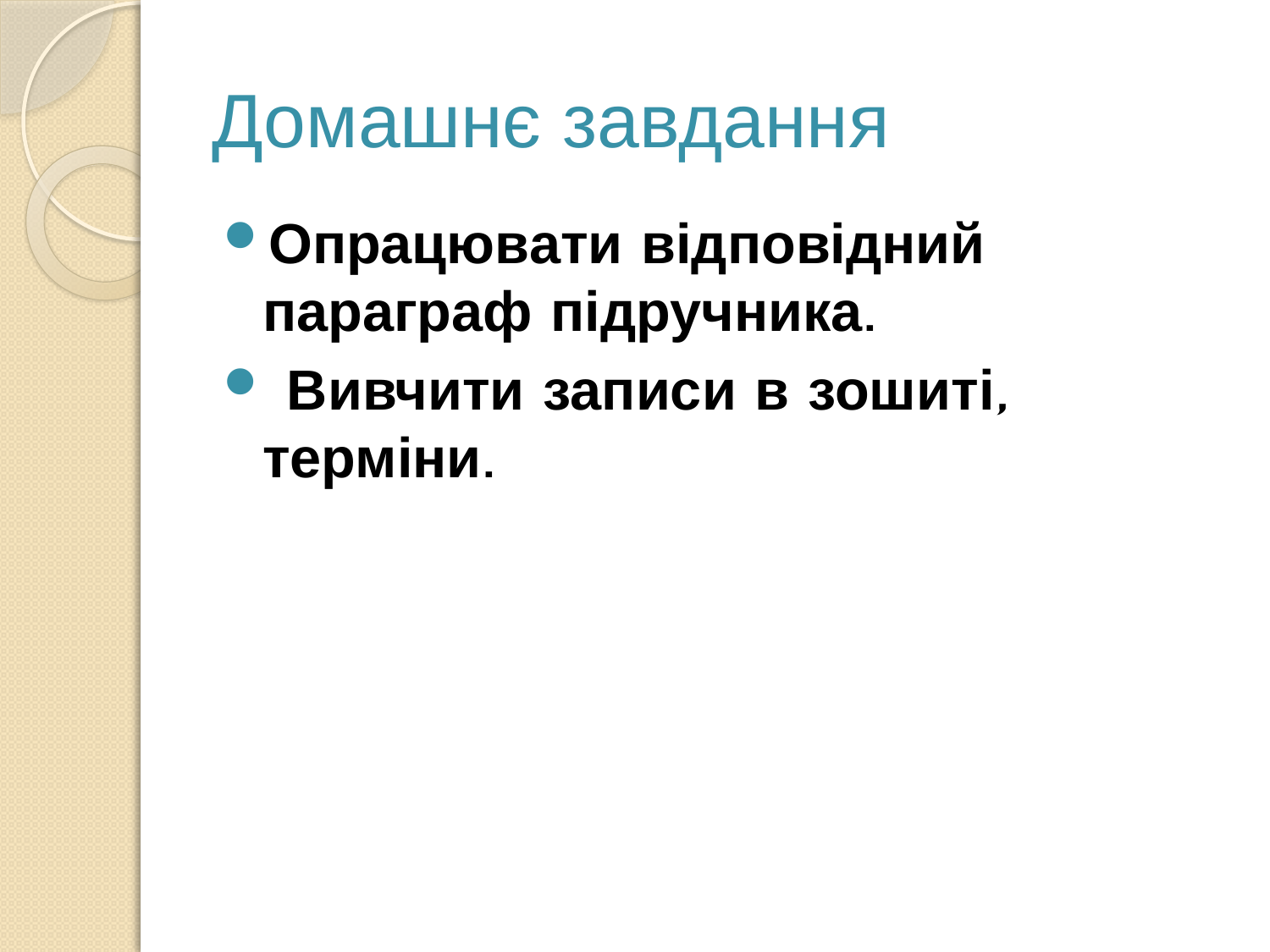

# Домашнє завдання
Опрацювати відповідний параграф підручника.
 Вивчити записи в зошиті, терміни.